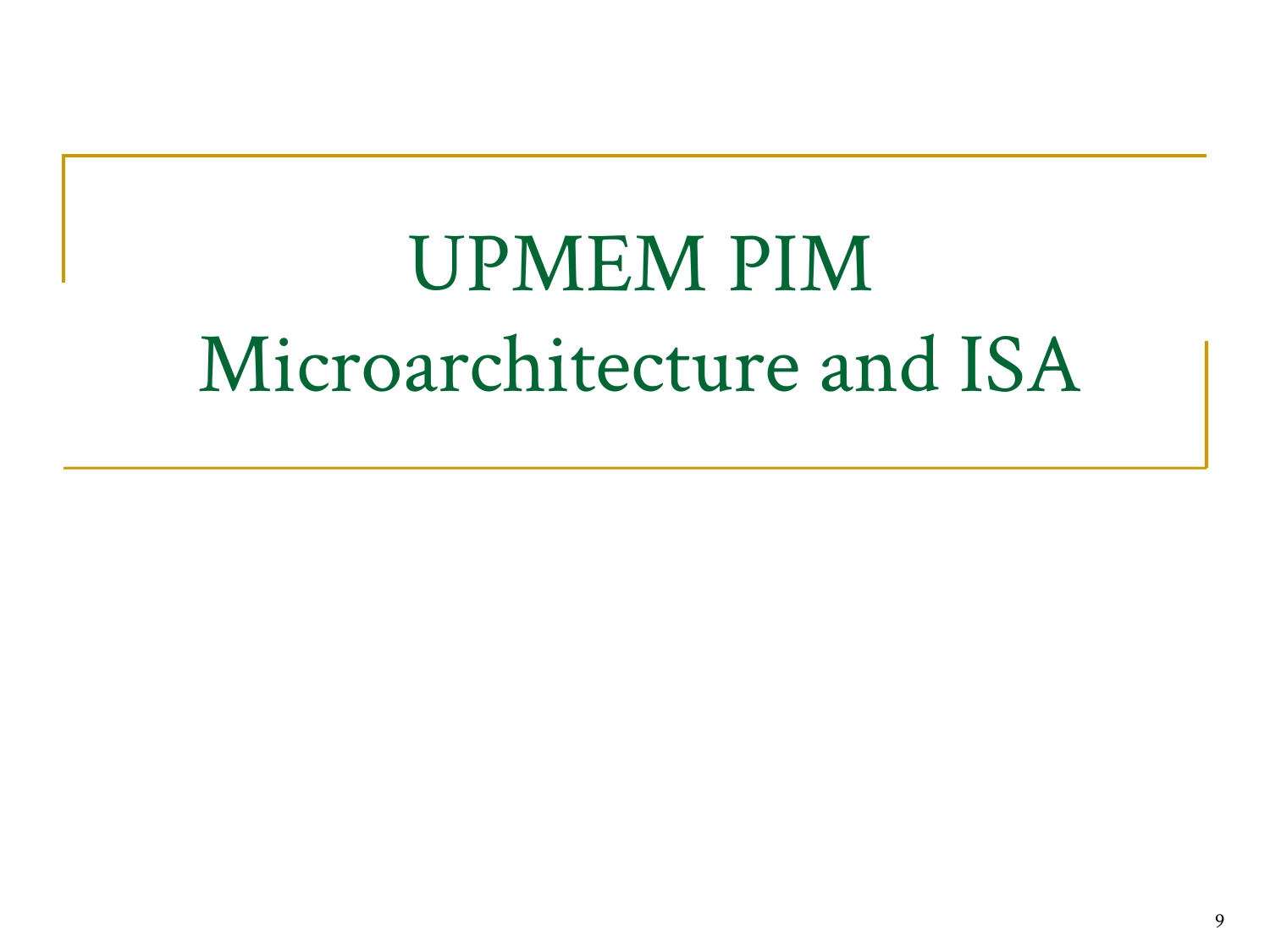

# UPMEM PIM Microarchitecture and ISA

9